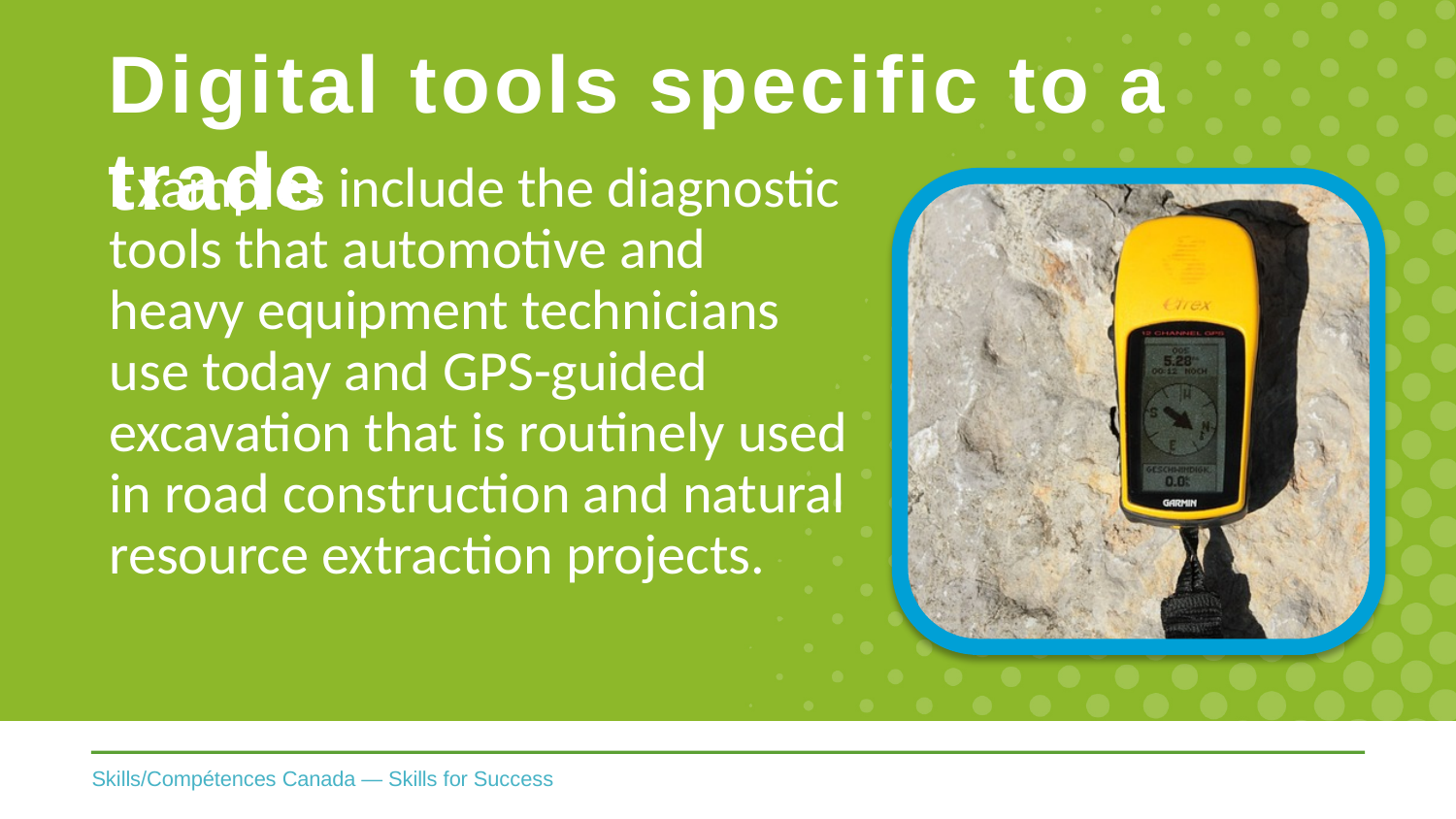

# Digital tools specific to a trade
Examples include the diagnostic tools that automotive and heavy equipment technicians use today and GPS-guided excavation that is routinely used in road construction and natural resource extraction projects.